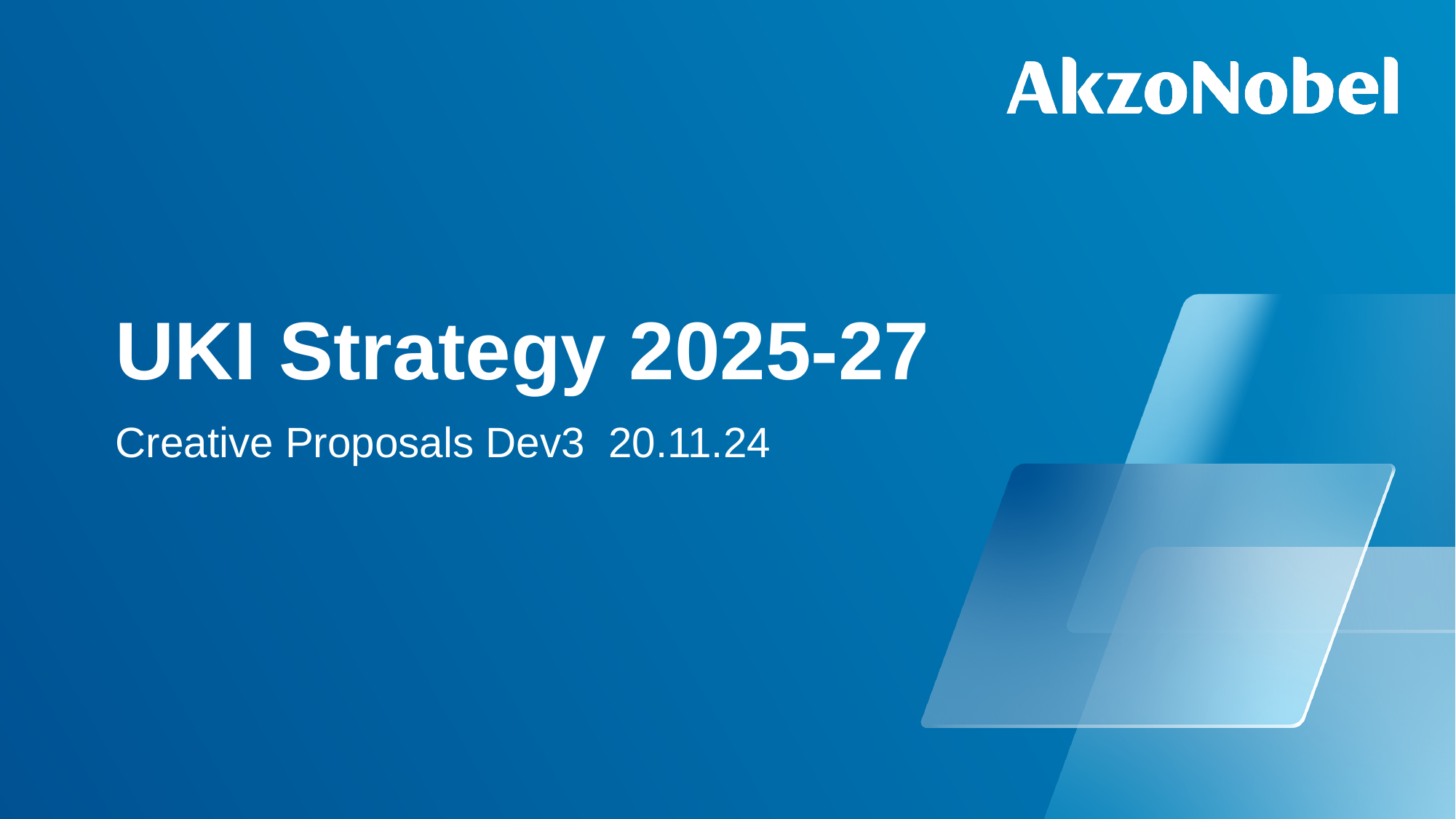

# UKI Strategy 2025-27
Creative Proposals Dev3  20.11.24